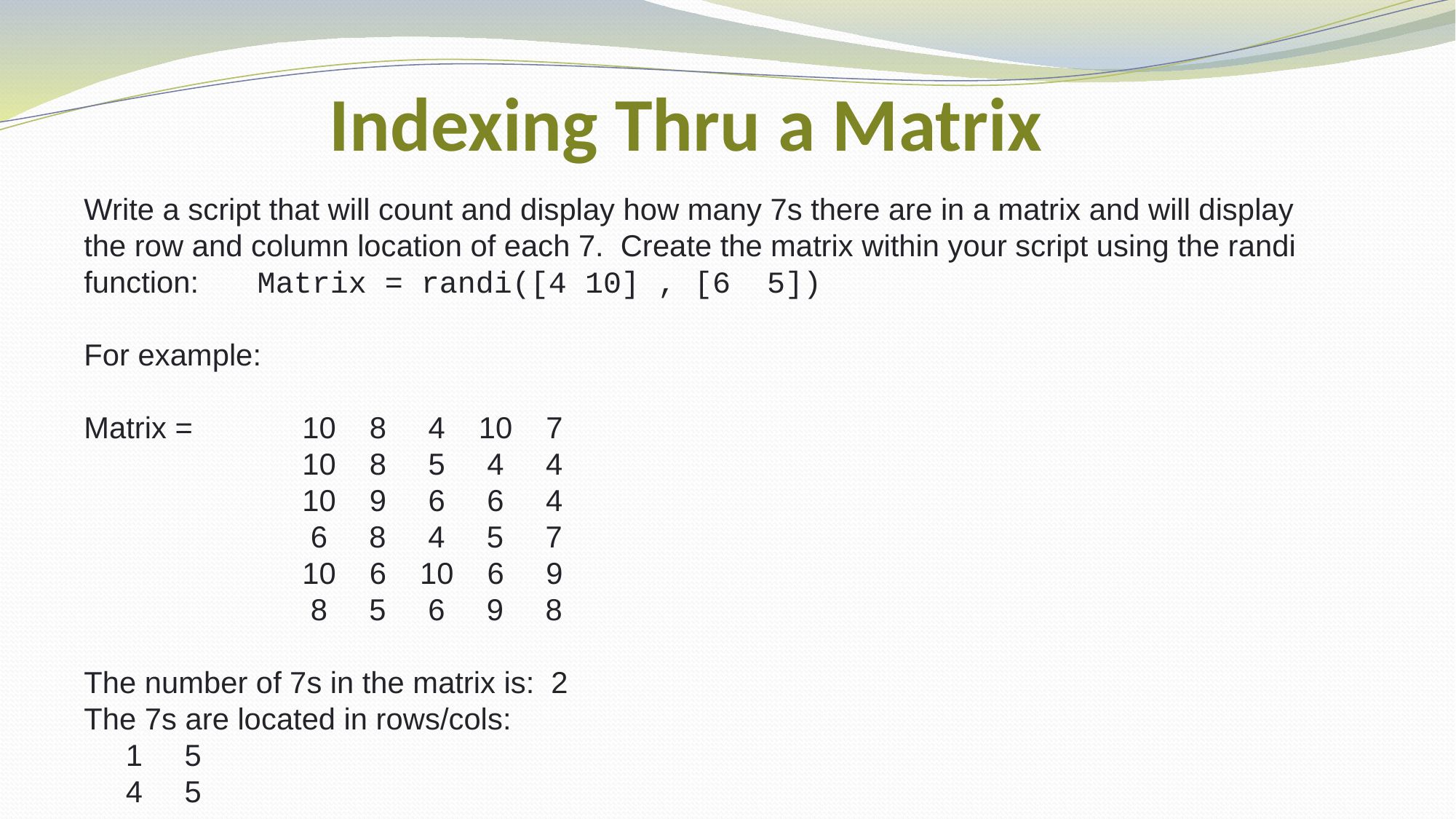

# Indexing Thru a Matrix
Write a script that will count and display how many 7s there are in a matrix and will display the row and column location of each 7.  Create the matrix within your script using the randi function:       Matrix = randi([4 10] , [6  5])

For example:

Matrix =		10    8     4    10    7
    		10    8     5     4     4
    		10    9     6     6     4
    		 6     8     4     5     7
    		10    6    10    6     9
     		 8     5     6     9     8

The number of 7s in the matrix is:  2
The 7s are located in rows/cols:
     1     5
     4     5